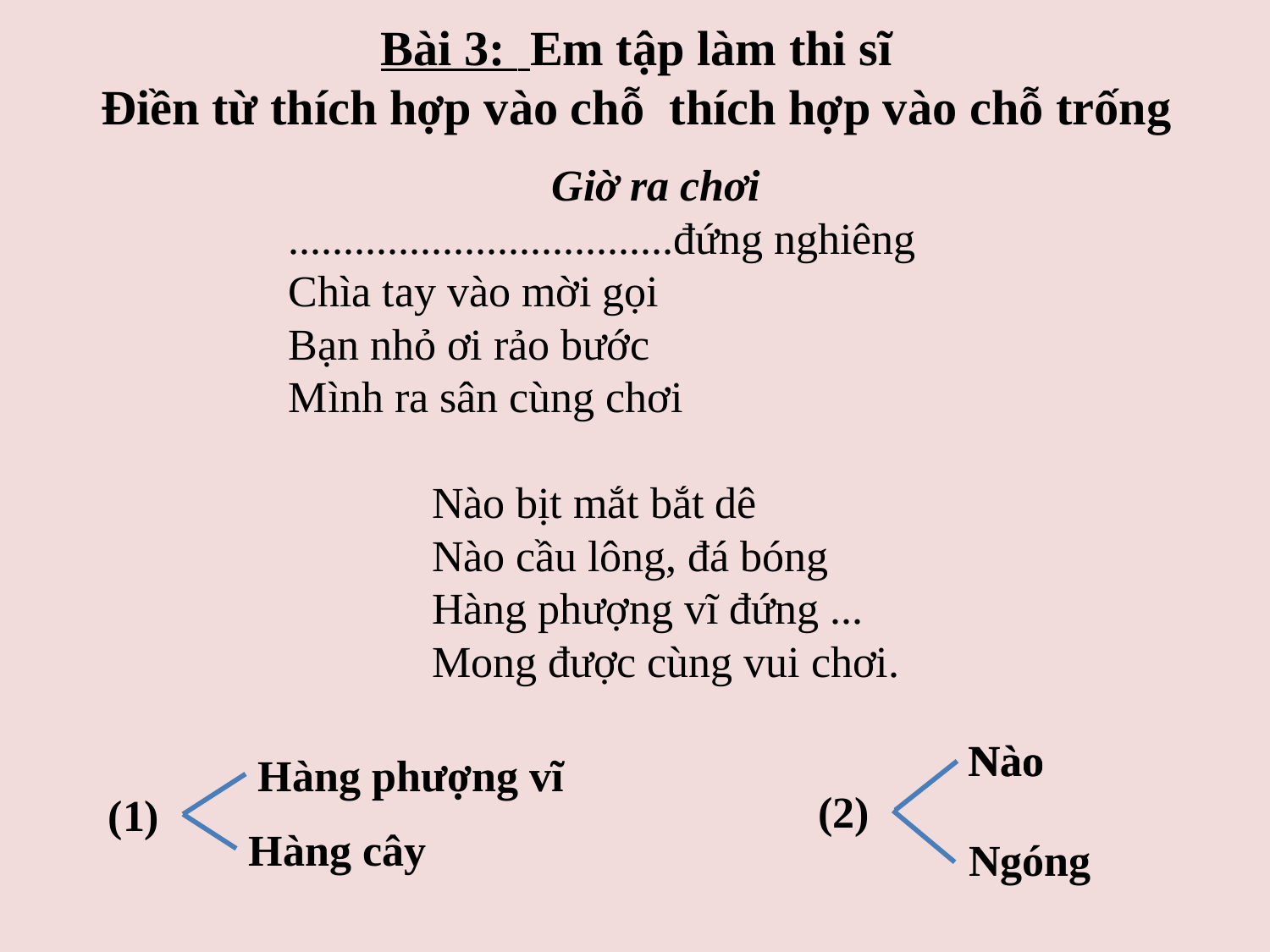

# Bài 3:  Em tập làm thi sĩ Điền từ thích hợp vào chỗ  thích hợp vào chỗ trống
Giờ ra chơi
...................................đứng nghiêng
Chìa tay vào mời gọi
Bạn nhỏ ơi rảo bước
Mình ra sân cùng chơi

             Nào bịt mắt bắt dê
             Nào cầu lông, đá bóng
             Hàng phượng vĩ đứng ...
             Mong được cùng vui chơi.
Nào
Nào
Hàng phượng vĩ
(2)
(1)
Hàng cây
Ngóng